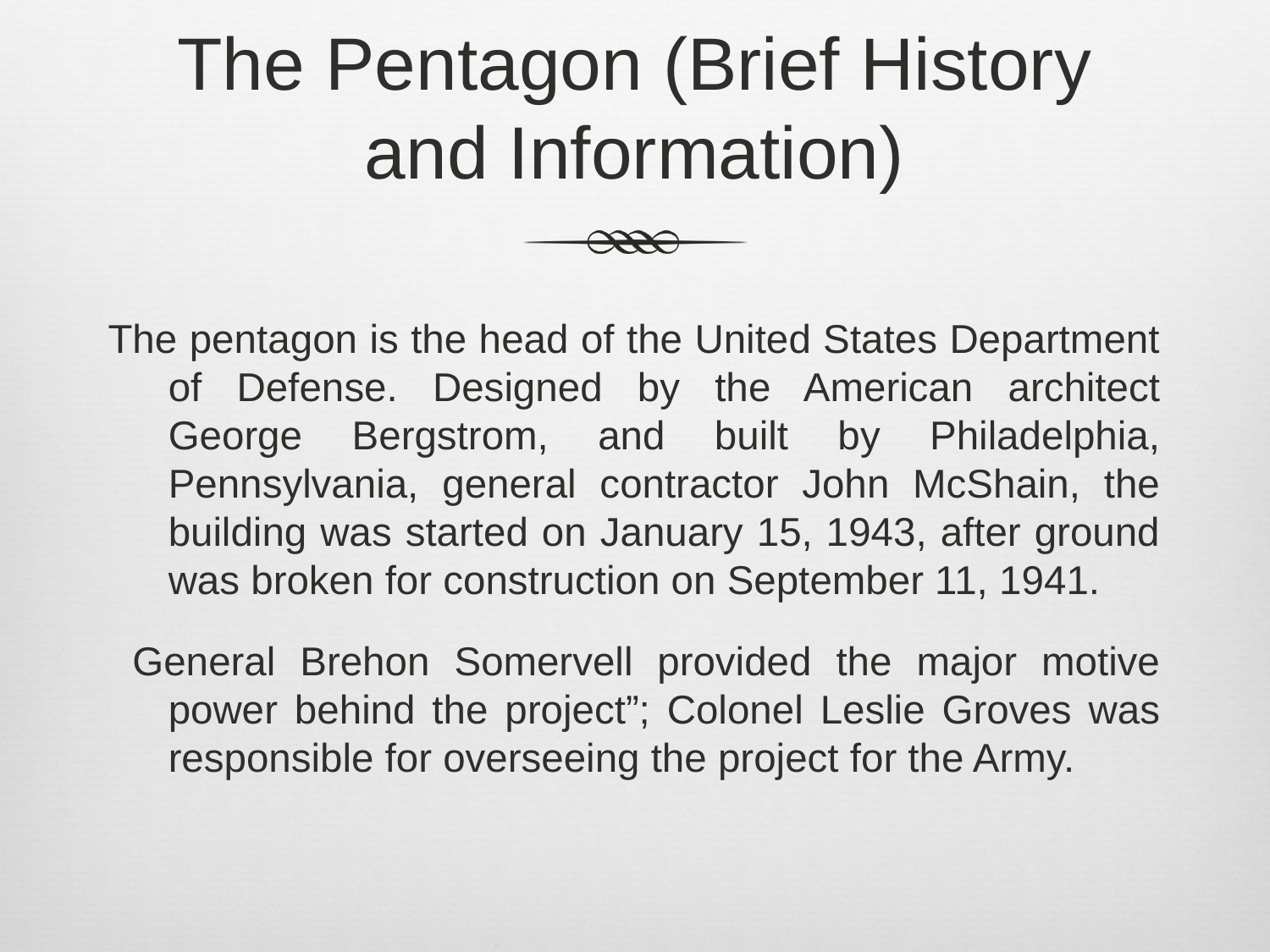

# The Pentagon (Brief History and Information)
The pentagon is the head of the United States Department of Defense. Designed by the American architect George Bergstrom, and built by Philadelphia, Pennsylvania, general contractor John McShain, the building was started on January 15, 1943, after ground was broken for construction on September 11, 1941.
 General Brehon Somervell provided the major motive power behind the project”; Colonel Leslie Groves was responsible for overseeing the project for the Army.